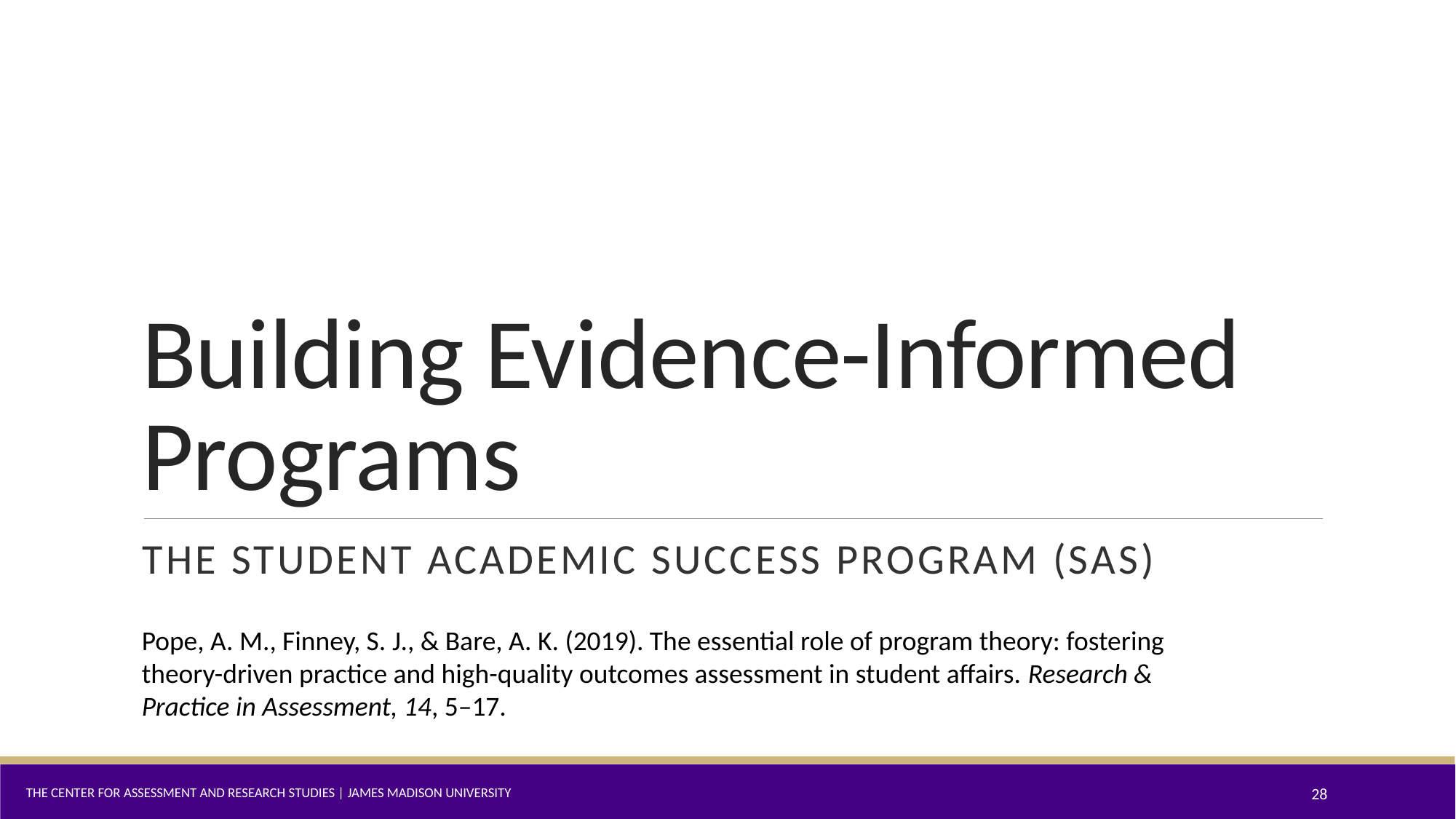

# Building Evidence-Informed Programs
The Student Academic Success Program (SAS)
Pope, A. M., Finney, S. J., & Bare, A. K. (2019). The essential role of program theory: fostering theory-driven practice and high-quality outcomes assessment in student affairs. Research & Practice in Assessment, 14, 5–17.
The Center for Assessment and Research Studies | James Madison University
28